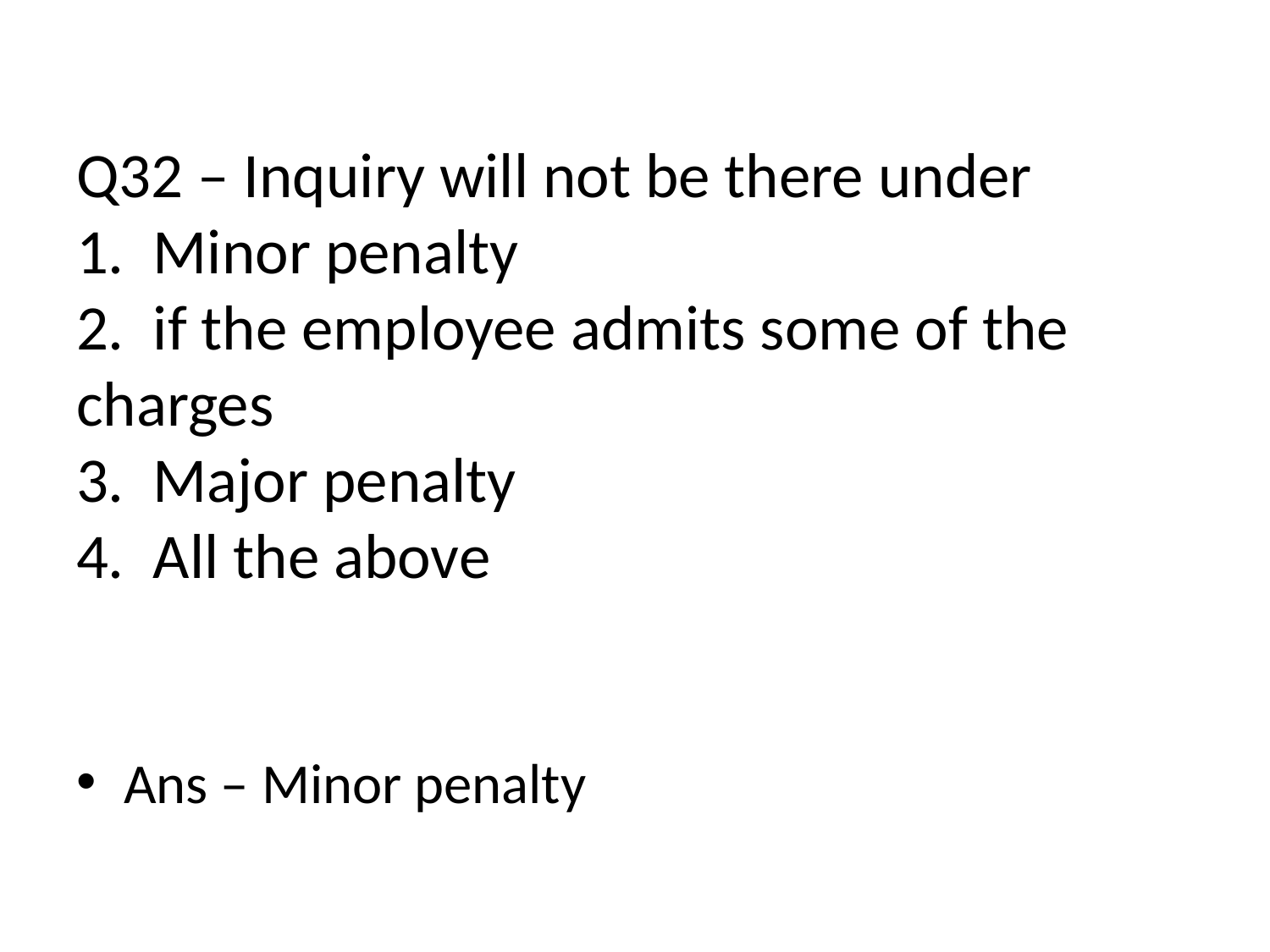

# Q32 – Inquiry will not be there under 1.  Minor penalty 2.  if the employee admits some of the charges 3.  Major penalty 4.  All the above
Ans – Minor penalty